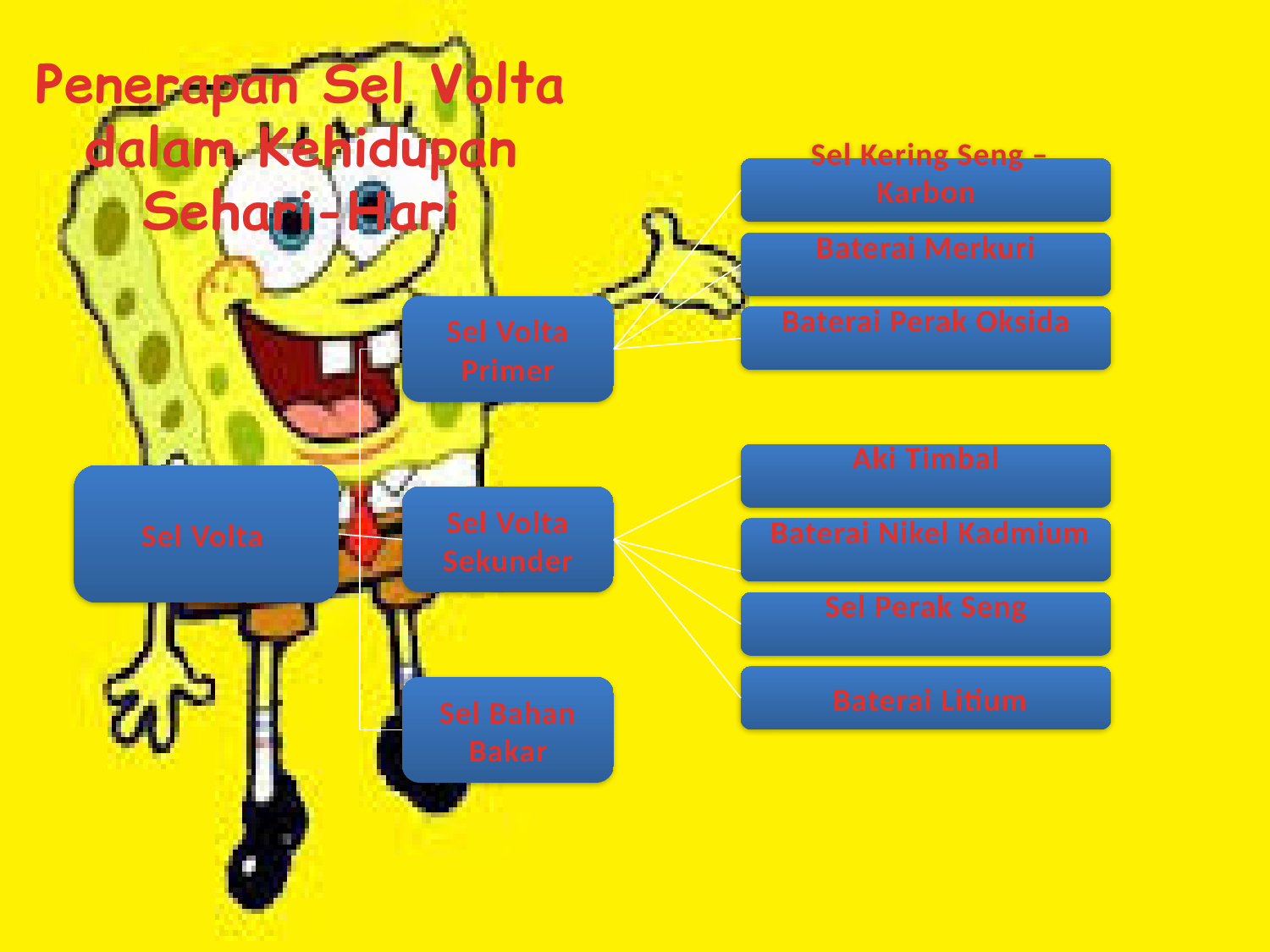

# Penerapan Sel Volta dalam Kehidupan Sehari-Hari
 Sel Kering Seng – Karbon

Baterai Merkuri

Sel Volta Primer
Baterai Perak Oksida

Aki Timbal

Sel Volta
Sel Volta Sekunder
 Baterai Nikel Kadmium

 Sel Perak Seng

 Baterai Litium
Sel Bahan Bakar